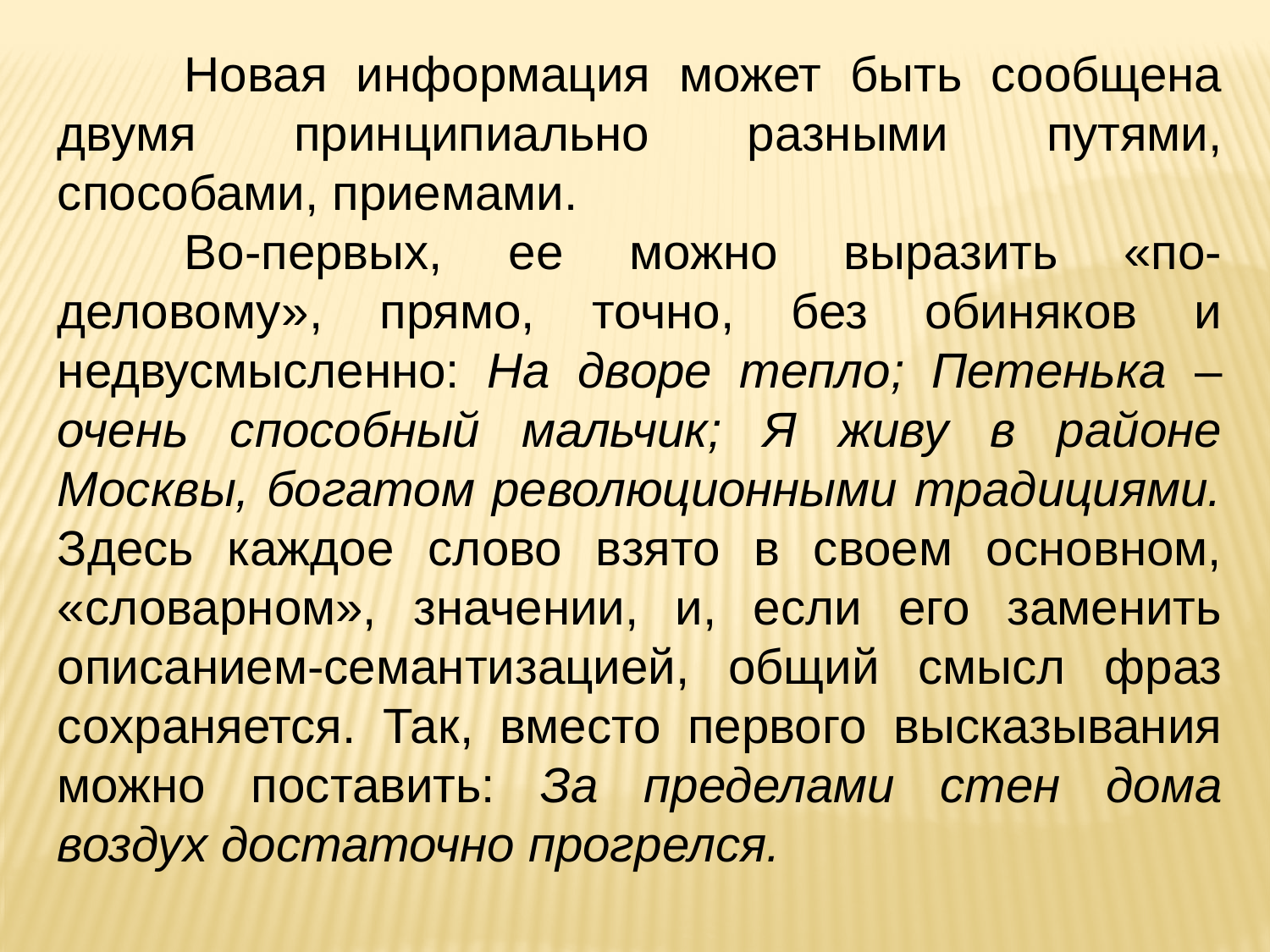

Новая информация может быть сообщена двумя принципиально разными путями, способами, приемами.
	Во-первых, ее можно выразить «по-деловому», прямо, точно, без обиняков и недвусмысленно: На дворе тепло; Петенька – очень способный мальчик; Я живу в районе Москвы, богатом революционными традициями. Здесь каждое слово взято в своем основном, «словарном», значении, и, если его заменить описанием-семантизацией, общий смысл фраз сохраняется. Так, вместо первого высказывания можно поставить: За пределами стен дома воздух достаточно прогрелся.